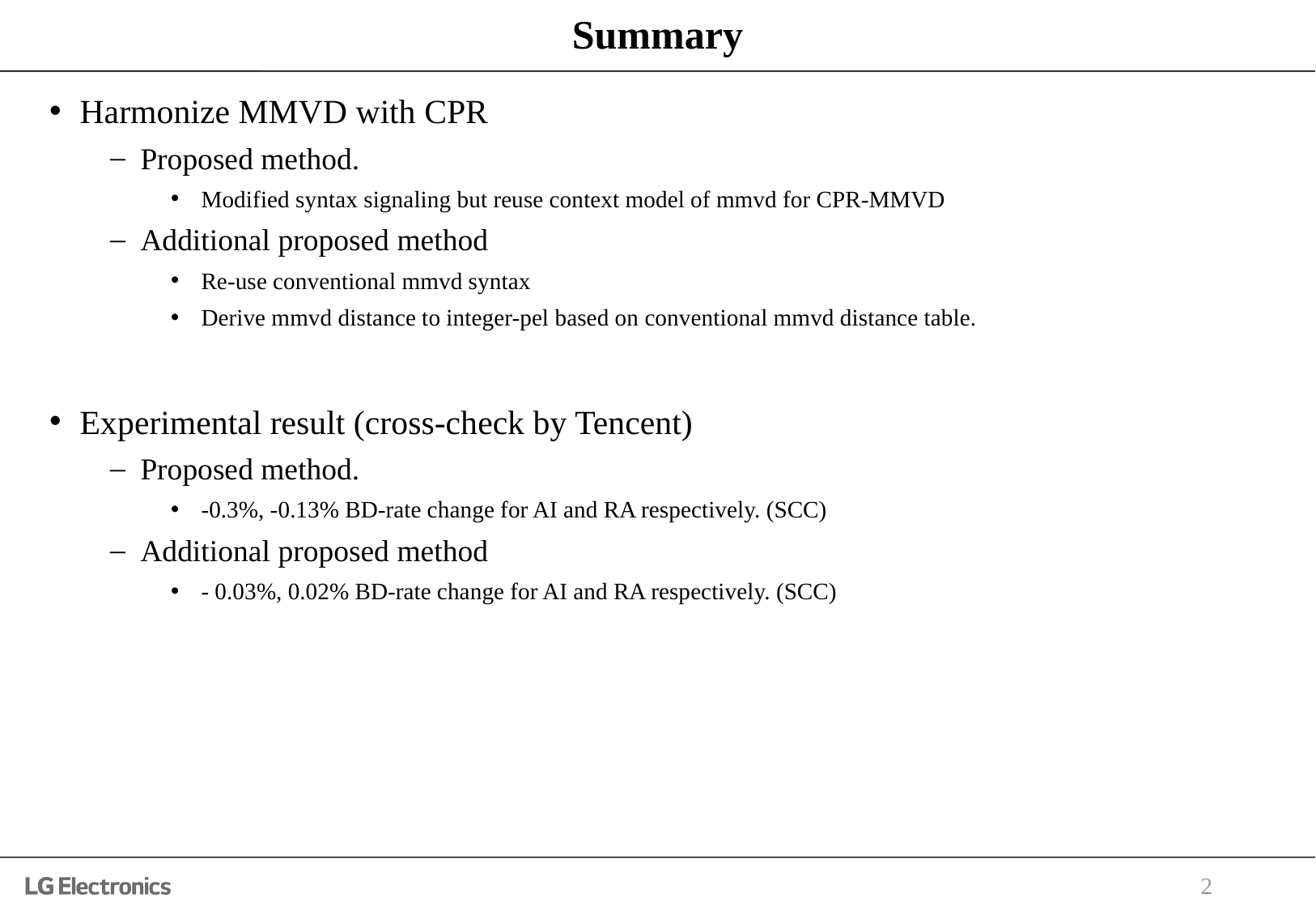

# Summary
Harmonize MMVD with CPR
Proposed method.
Modified syntax signaling but reuse context model of mmvd for CPR-MMVD
Additional proposed method
Re-use conventional mmvd syntax
Derive mmvd distance to integer-pel based on conventional mmvd distance table.

Experimental result (cross-check by Tencent)
Proposed method.
-0.3%, -0.13% BD-rate change for AI and RA respectively. (SCC)
Additional proposed method
- 0.03%, 0.02% BD-rate change for AI and RA respectively. (SCC)
2